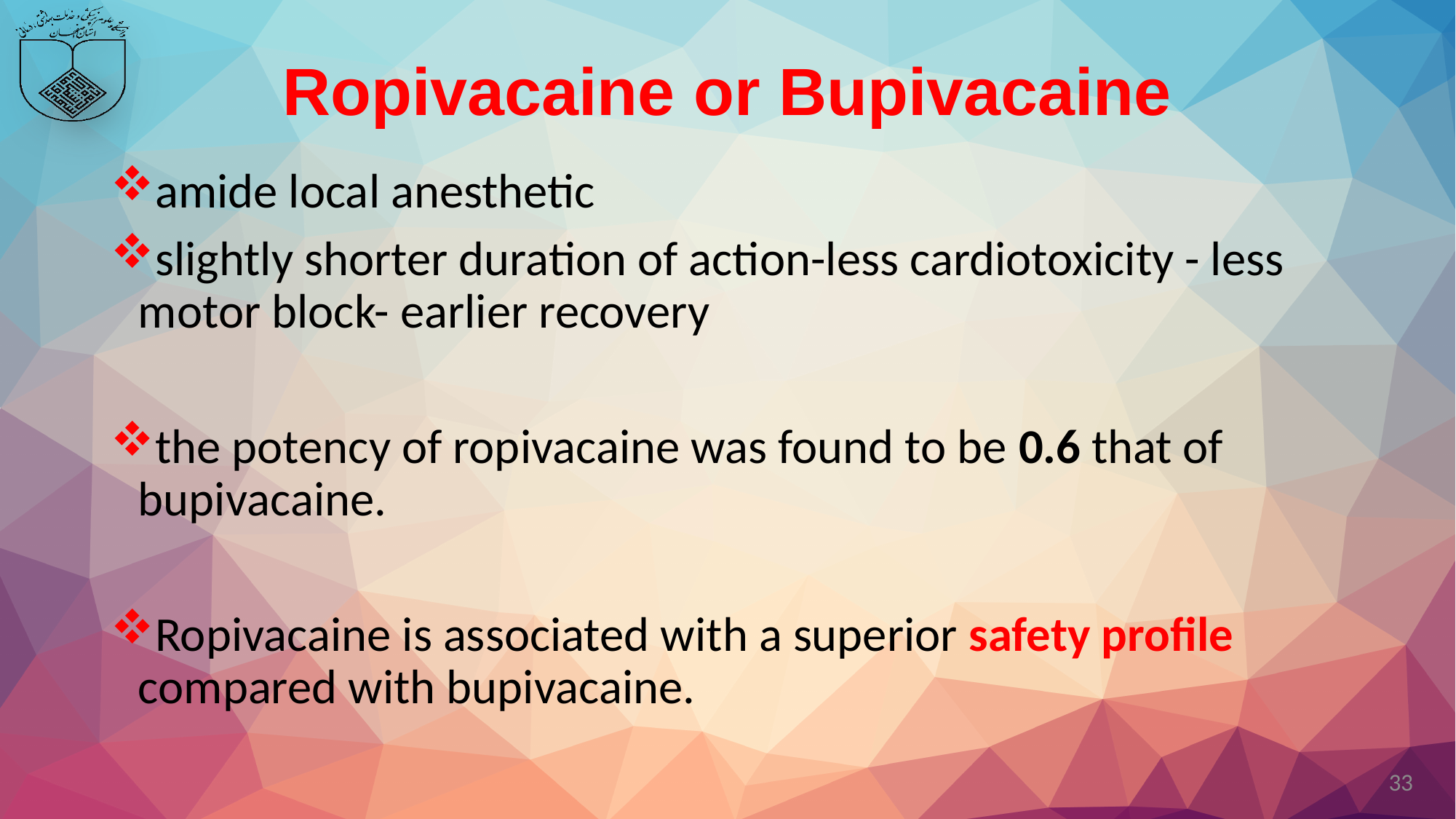

# Ropivacaine or Bupivacaine
amide local anesthetic
slightly shorter duration of action-less cardiotoxicity - less motor block- earlier recovery

the potency of ropivacaine was found to be 0.6 that of bupivacaine.

Ropivacaine is associated with a superior safety profile compared with bupivacaine.
33